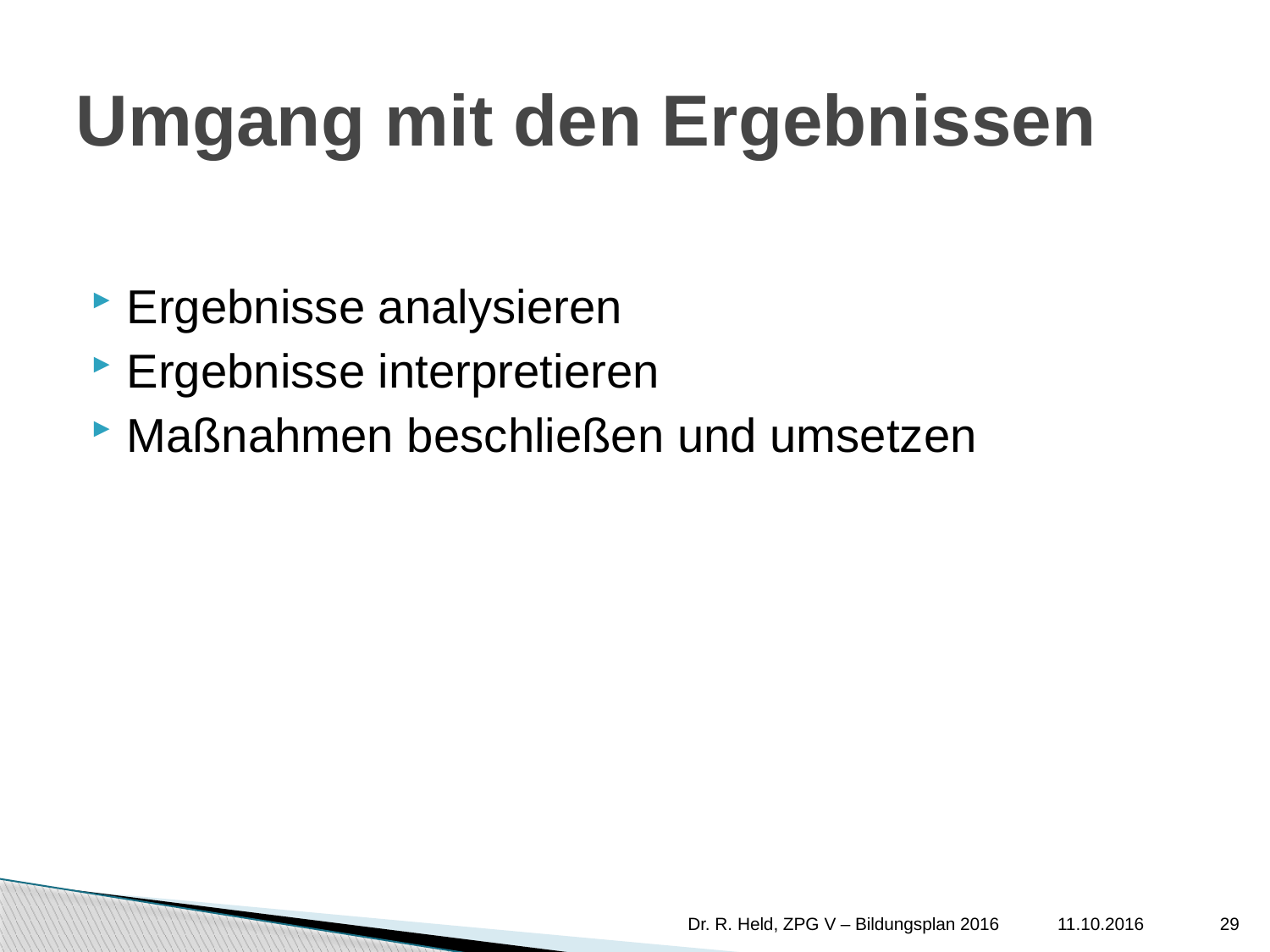

# Umgang mit den Ergebnissen

Ergebnisse analysieren
Ergebnisse interpretieren
Maßnahmen beschließen und umsetzen

11.10.2016
29
Dr. R. Held, ZPG V – Bildungsplan 2016